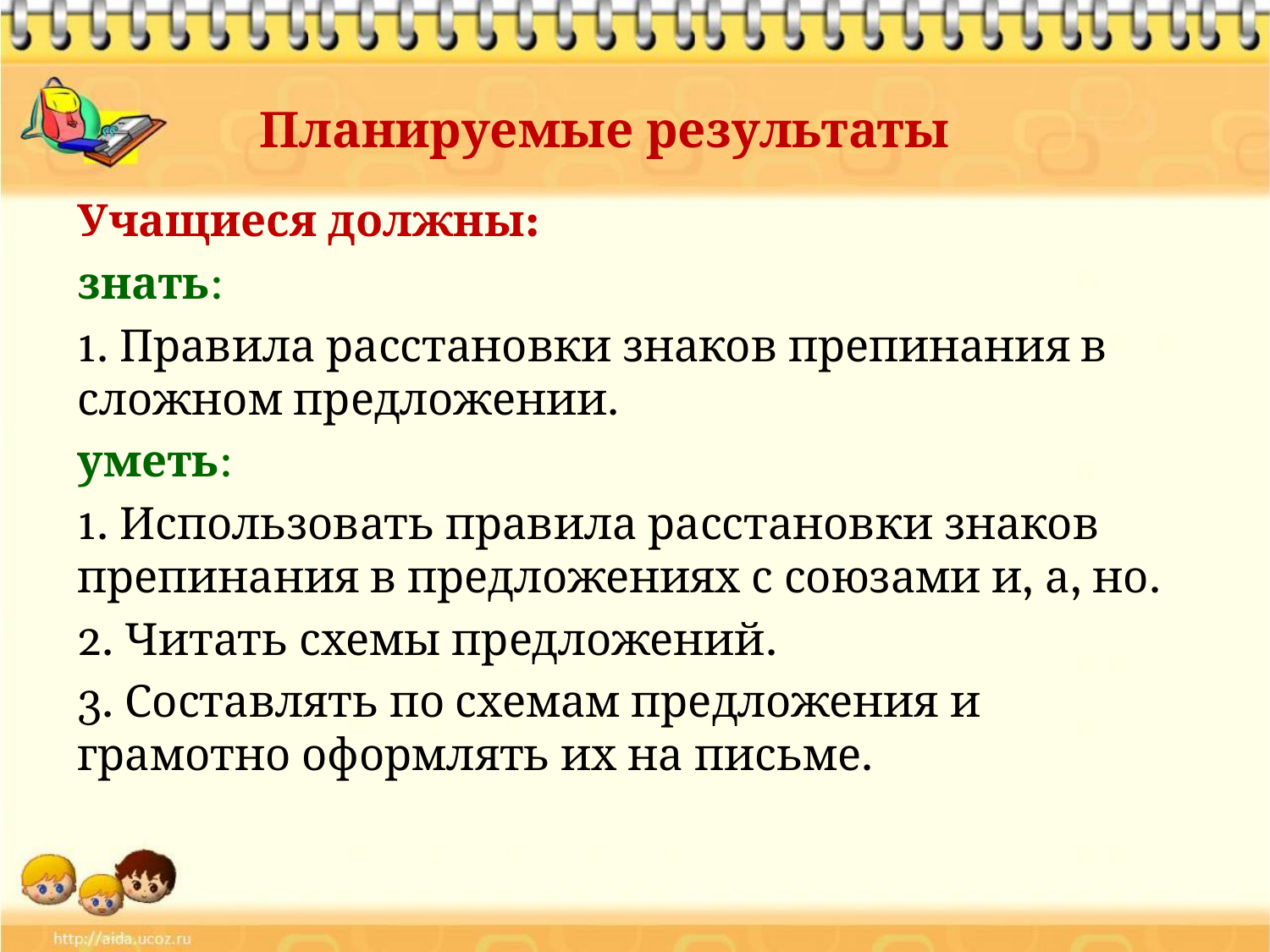

# Планируемые результаты
Учащиеся должны:
знать:
1. Правила расстановки знаков препинания в сложном предложении.
уметь:
1. Использовать правила расстановки знаков препинания в предложениях с союзами и, а, но.
2. Читать схемы предложений.
3. Составлять по схемам предложения и грамотно оформлять их на письме.